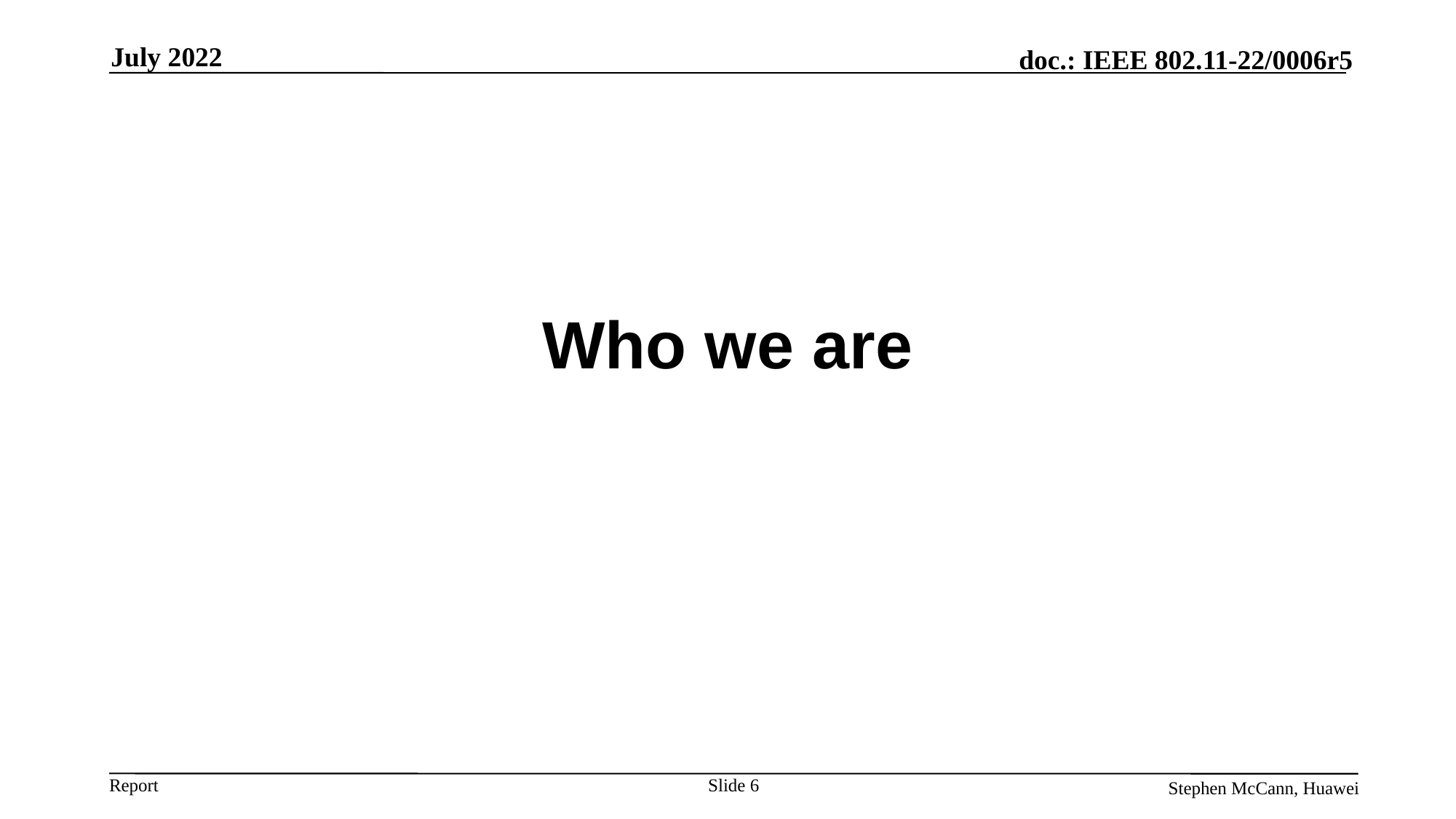

July 2022
# Who we are
Slide 6
Stephen McCann, Huawei